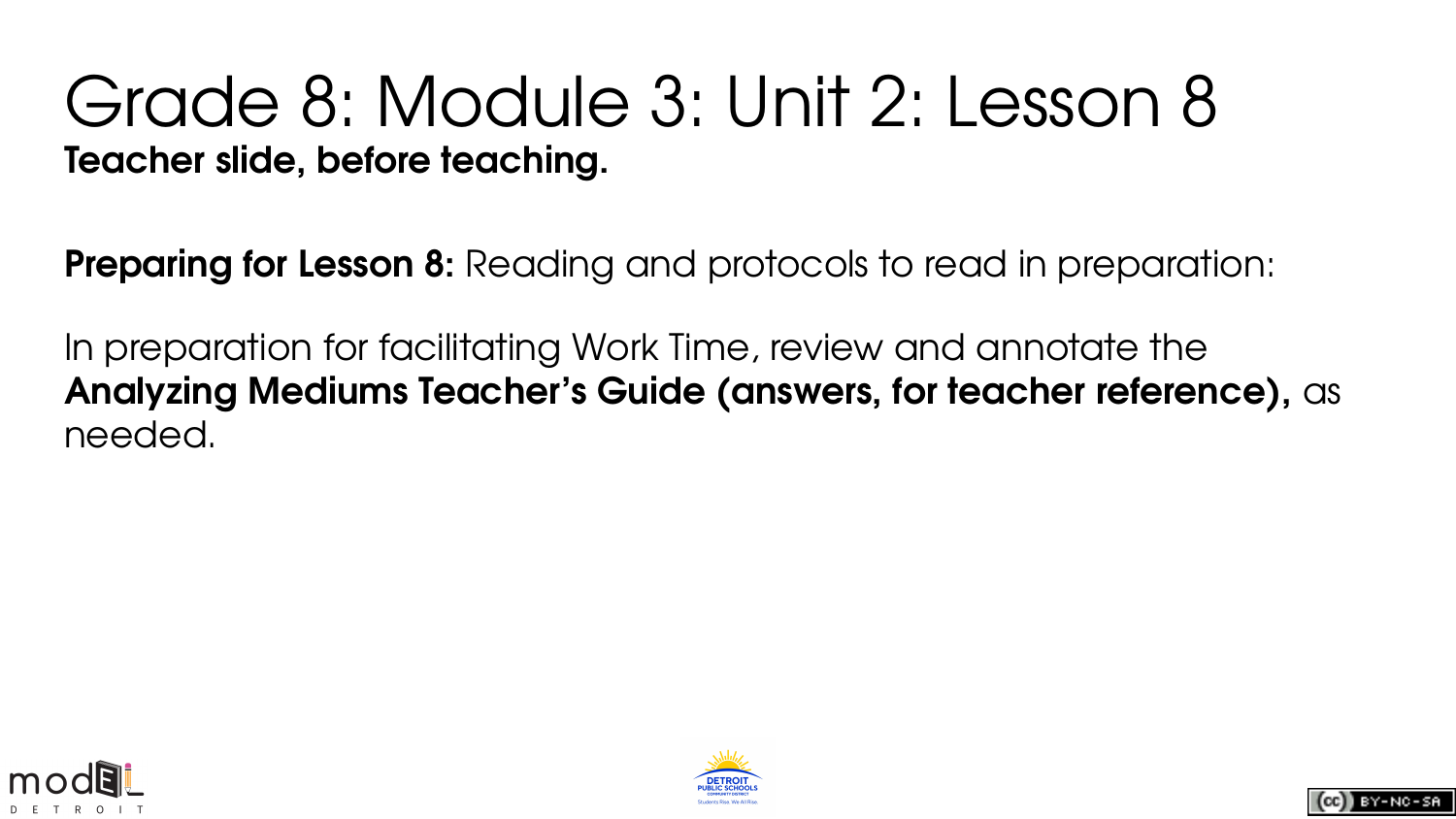

Grade 8: Module 3: Unit 2: Lesson 8
Teacher slide, before teaching.

Preparing for Lesson 8: Reading and protocols to read in preparation:

In preparation for facilitating Work Time, review and annotate the Analyzing Mediums Teacher’s Guide (answers, for teacher reference), as needed.